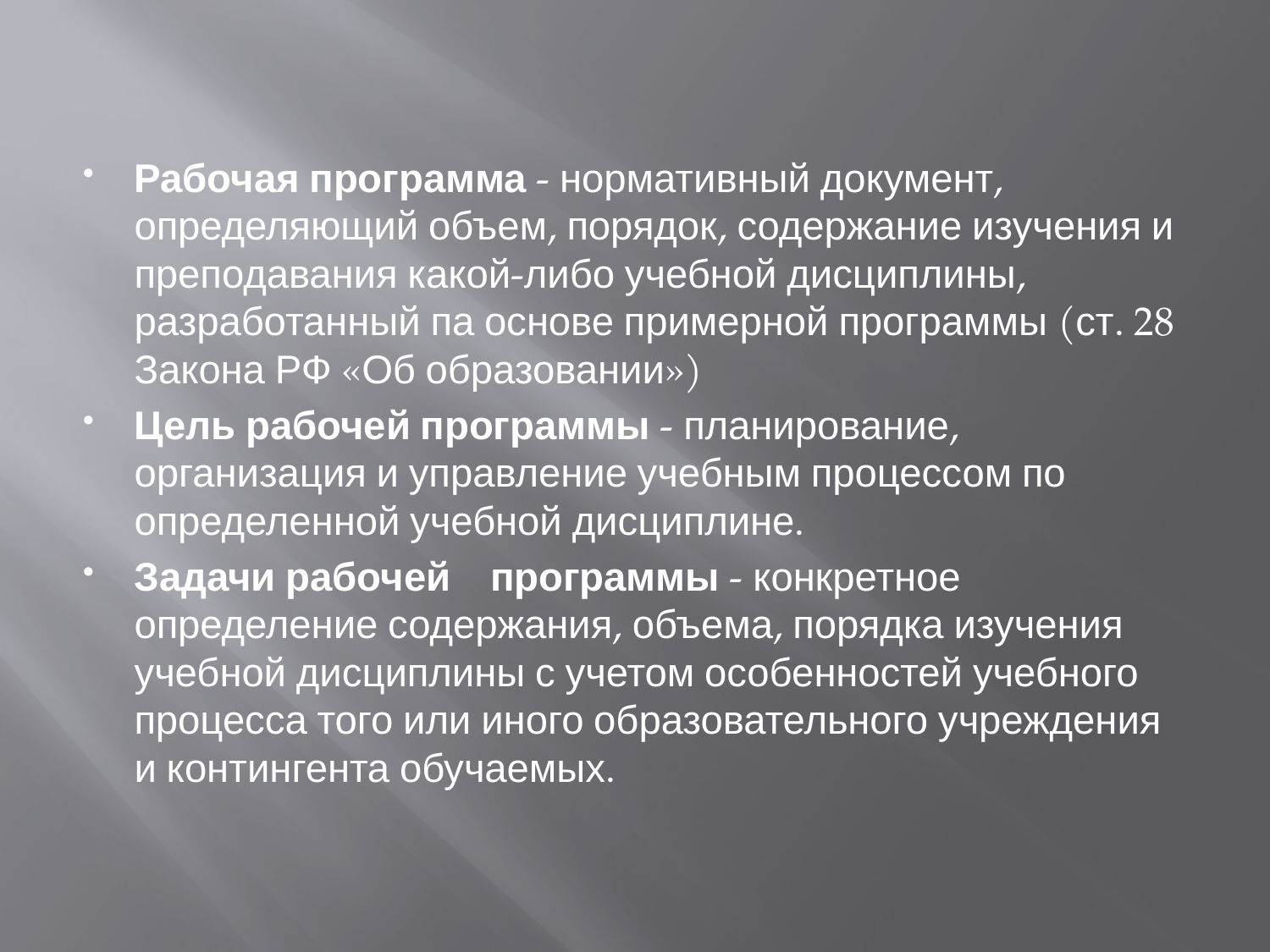

Рабочая программа - нормативный документ, определяющий объем, порядок, содержание изучения и преподавания какой-либо учебной дисциплины, разработанный па основе примерной программы (ст. 28 Закона РФ «Об образовании»)
Цель рабочей программы - планирование, организация и управление учебным процессом по определенной учебной дисциплине.
Задачи рабочей    программы - конкретное определение содержания, объема, порядка изучения учебной дисциплины с учетом особенностей учебного процесса того или иного образовательного учреждения и контингента обучаемых.